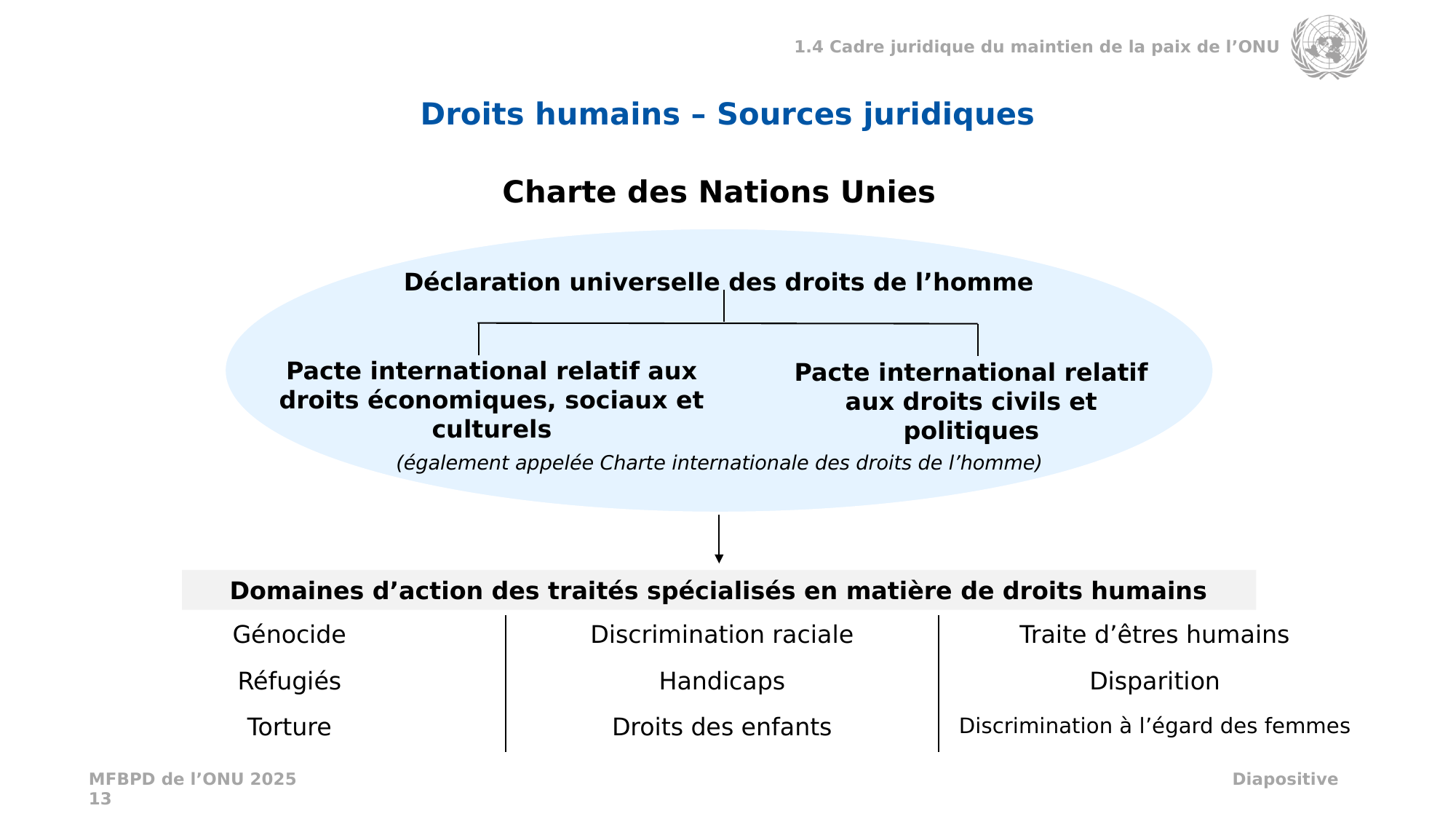

Droits humains – Sources juridiques
Charte des Nations Unies

Déclaration universelle des droits de l’homme
Pacte international relatif aux droits économiques, sociaux et culturels
Pacte international relatif aux droits civils et politiques
(également appelée Charte internationale des droits de l’homme)
Domaines d’action des traités spécialisés en matière de droits humains
| Génocide Réfugiés Torture | Discrimination raciale Handicaps Droits des enfants | Traite d’êtres humains Disparition Discrimination à l’égard des femmes |
| --- | --- | --- |